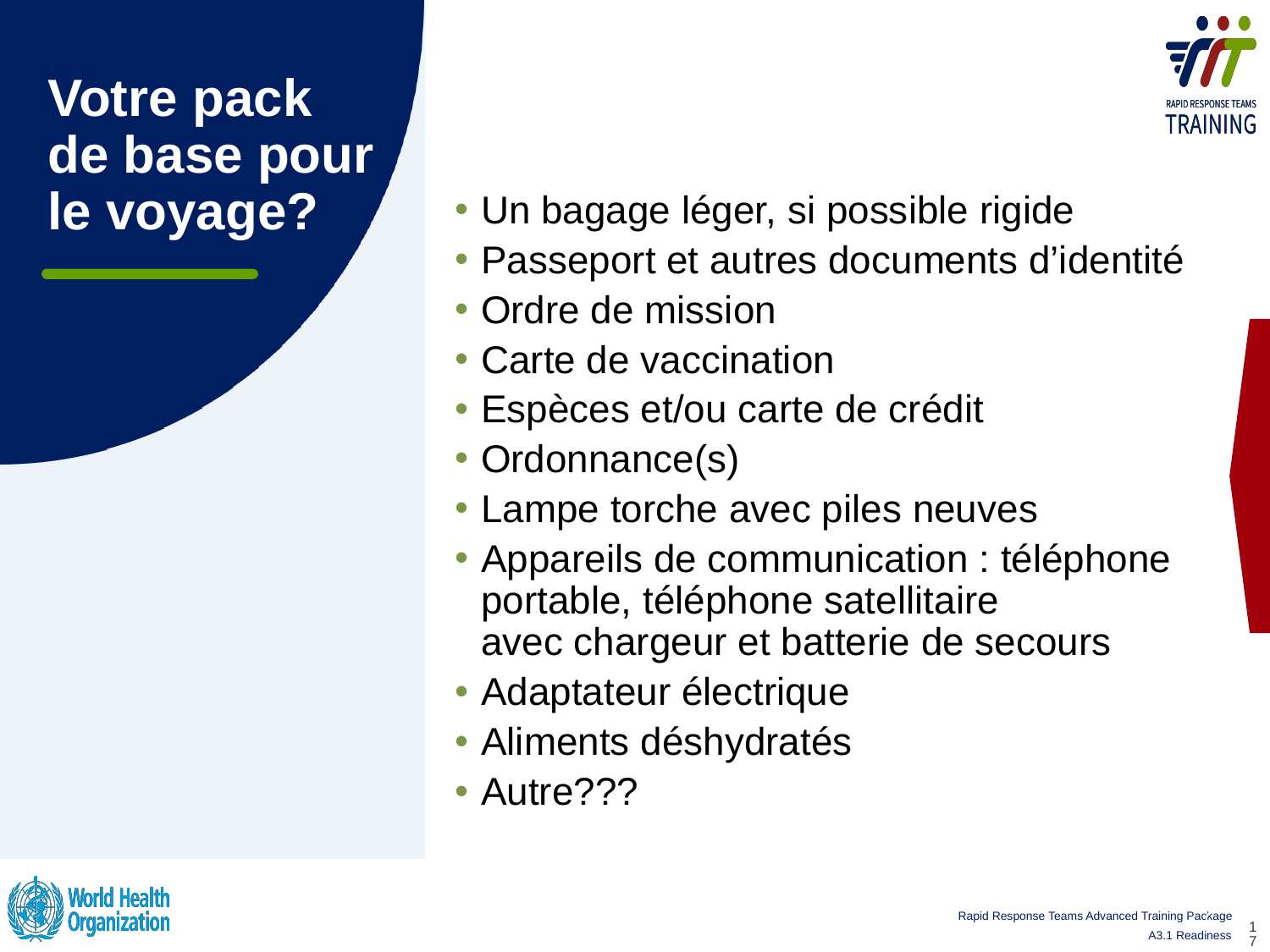

# Votre pack de base pour le voyage?
Un bagage léger, si possible rigide
Passeport et autres documents d’identité
Ordre de mission
Carte de vaccination
Espèces et/ou carte de crédit
Ordonnance(s)
Lampe torche avec piles neuves
Appareils de communication : téléphone portable, téléphone satellitaire avec chargeur et batterie de secours
Adaptateur électrique
Aliments déshydratés
Autre???

17